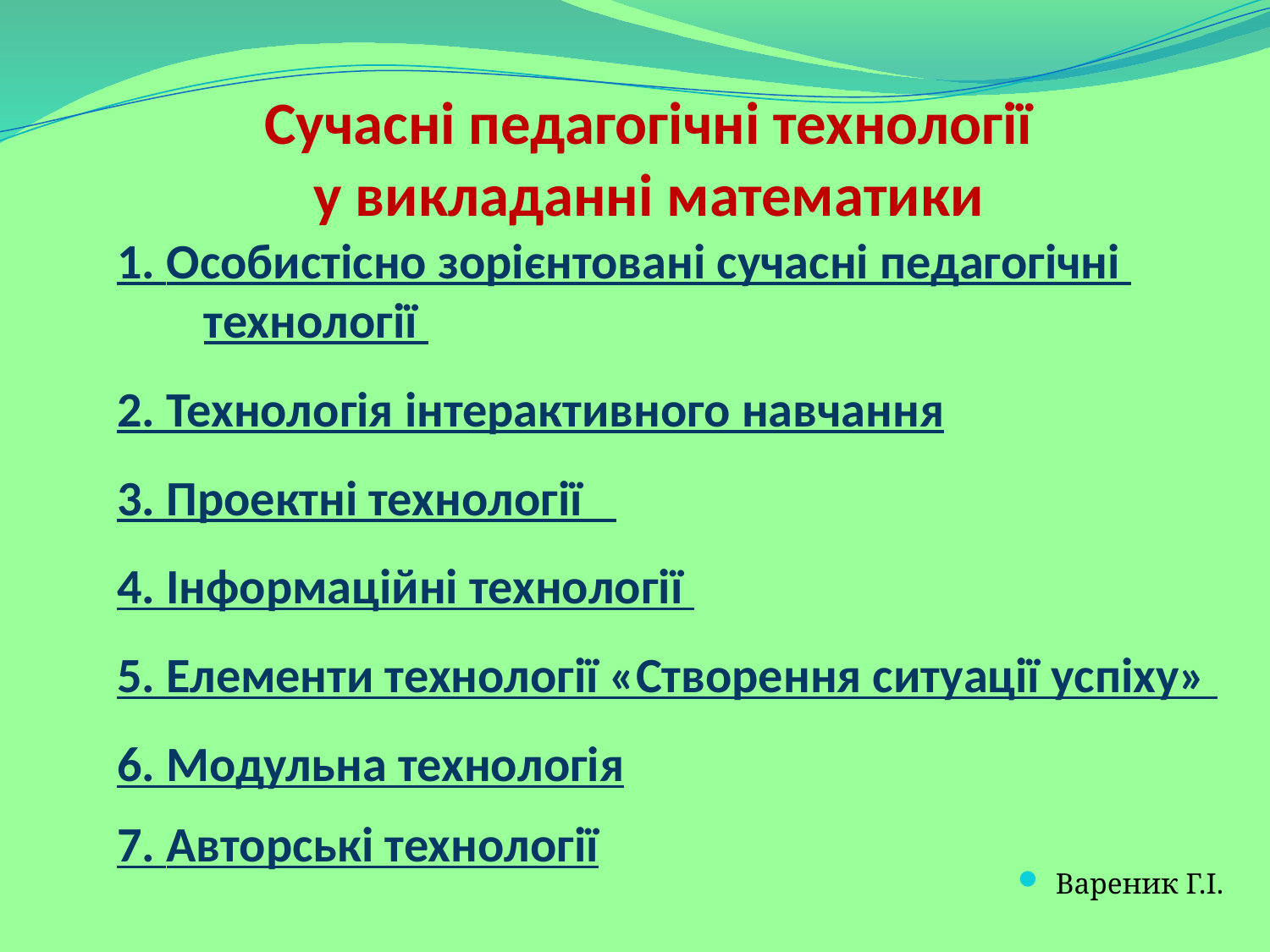

# Cучасні педагогічні технології у викладанні математики

1. Особистісно зорієнтовані сучасні педагогічні технології

2. Технологія інтерактивного навчання

3. Проектні технології

4. Інформаційні технології

5. Елементи технології «Створення ситуації успіху»

6. Модульна технологія

7. Авторські технології
Вареник Г.І.